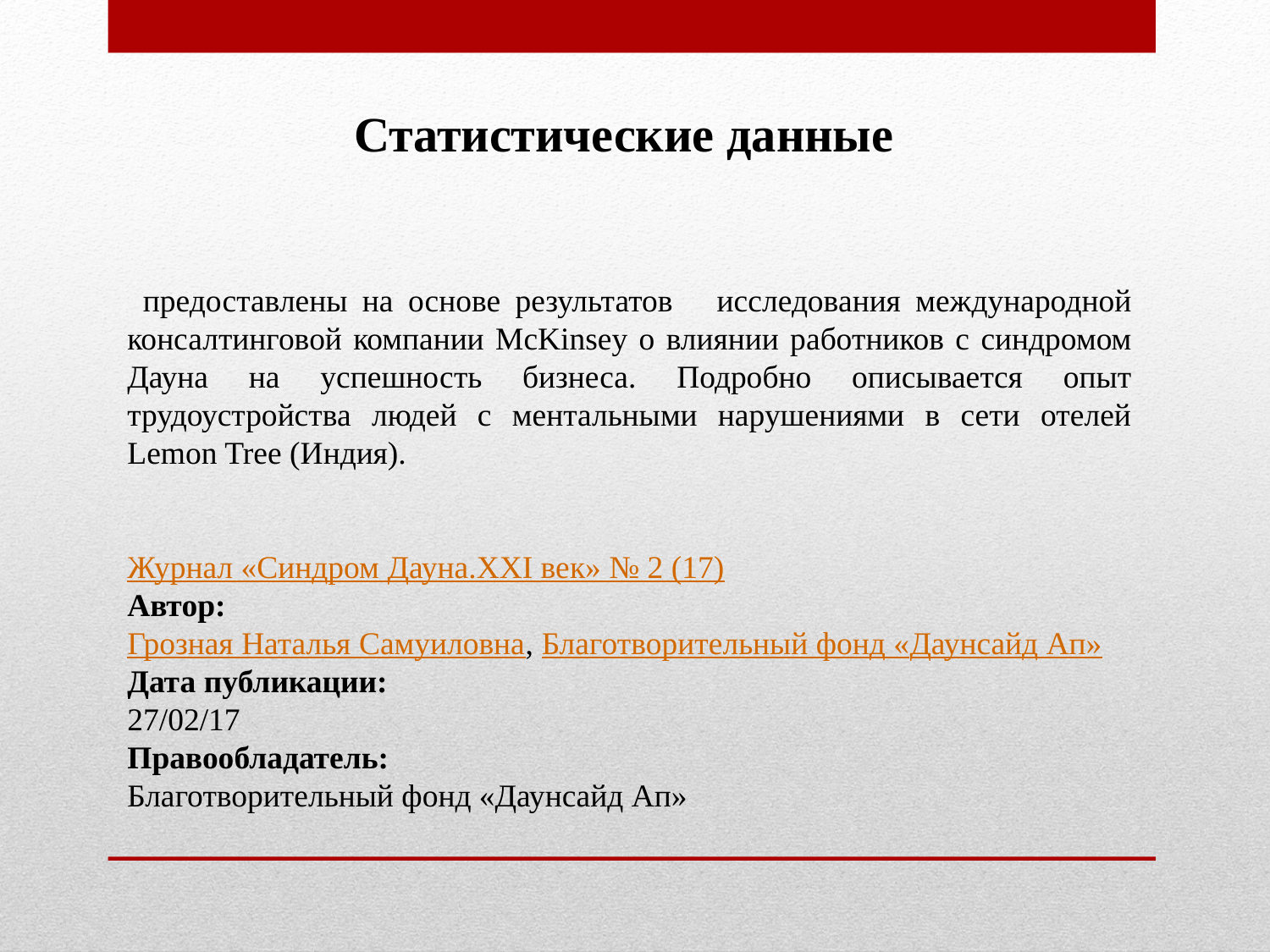

Статистические данные

 предоставлены на основе результатов   исследования международной консалтинговой компании McKinsey о влиянии работников с синдромом Дауна на успешность бизнеса. Подробно описывается опыт трудоустройства людей с ментальными нарушениями в сети отелей Lemon Tree (Индия).

Журнал «Синдром Дауна.XXI век» № 2 (17)
Автор:
Грозная Наталья Самуиловна, Благотворительный фонд «Даунсайд Ап»
Дата публикации:
27/02/17
Правообладатель:
Благотворительный фонд «Даунсайд Ап»